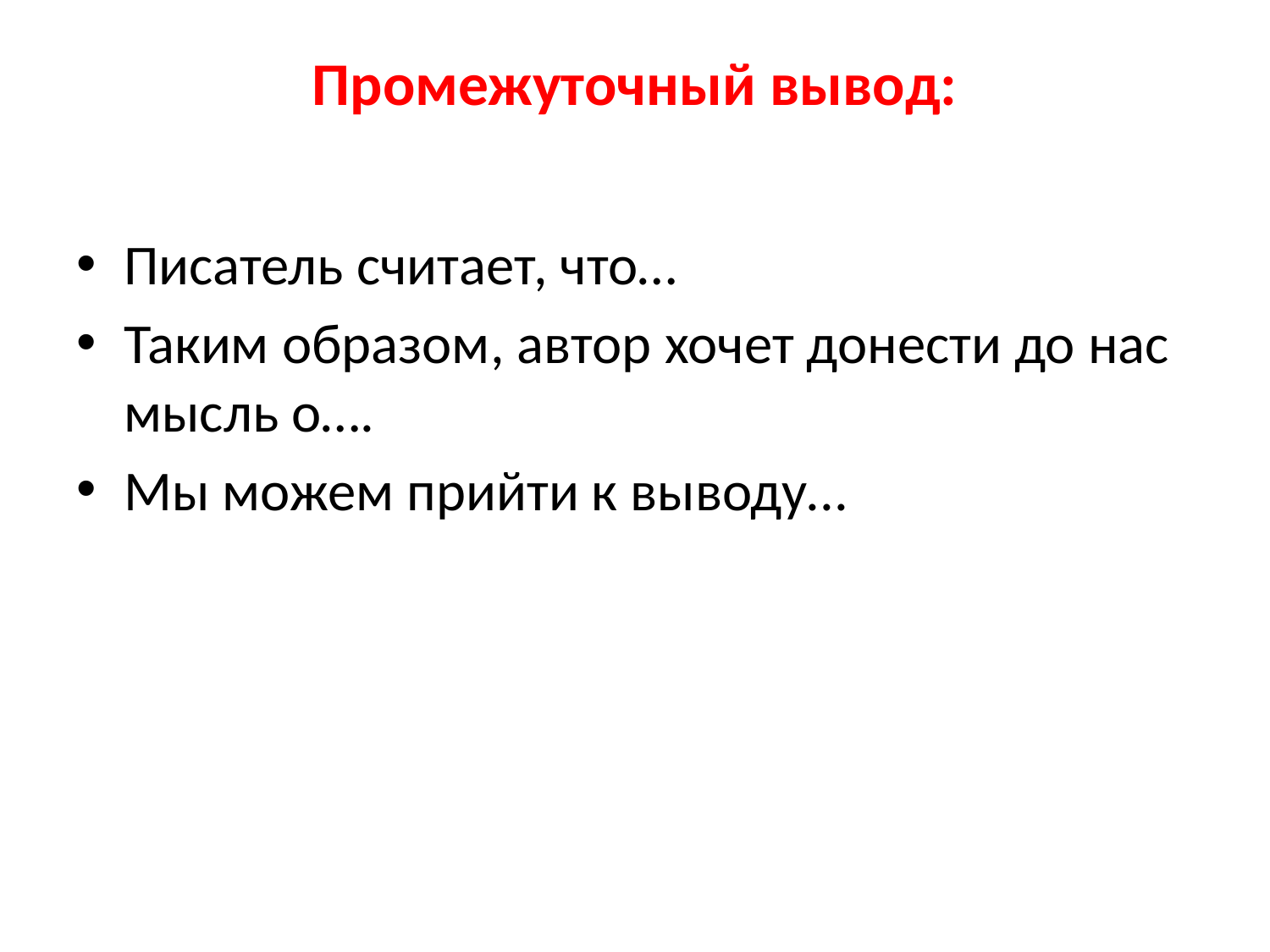

# Промежуточный вывод:
Писатель считает, что…
Таким образом, автор хочет донести до нас мысль о….
Мы можем прийти к выводу...